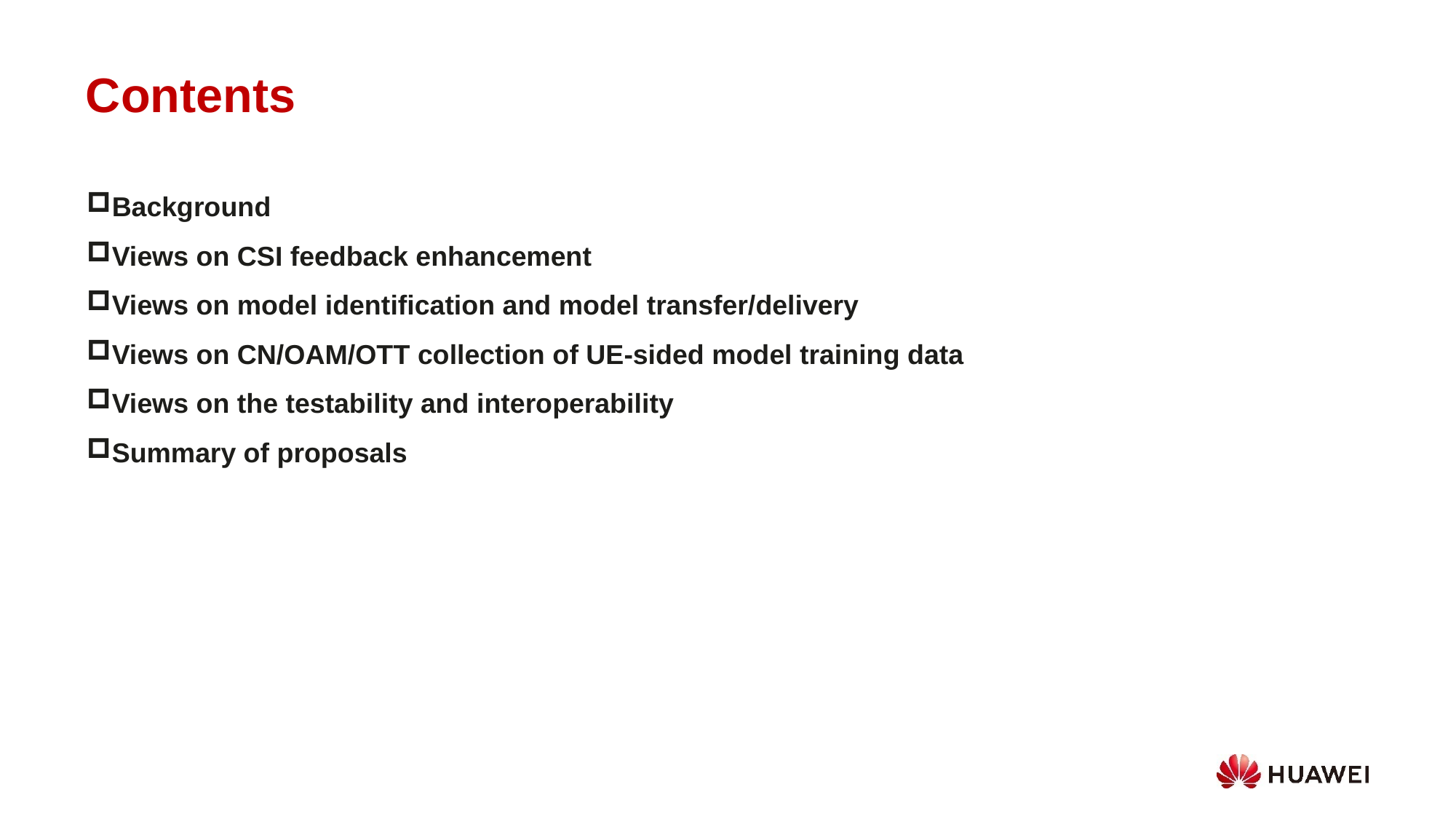

Contents
Background
Views on CSI feedback enhancement
Views on model identification and model transfer/delivery
Views on CN/OAM/OTT collection of UE-sided model training data
Views on the testability and interoperability
Summary of proposals